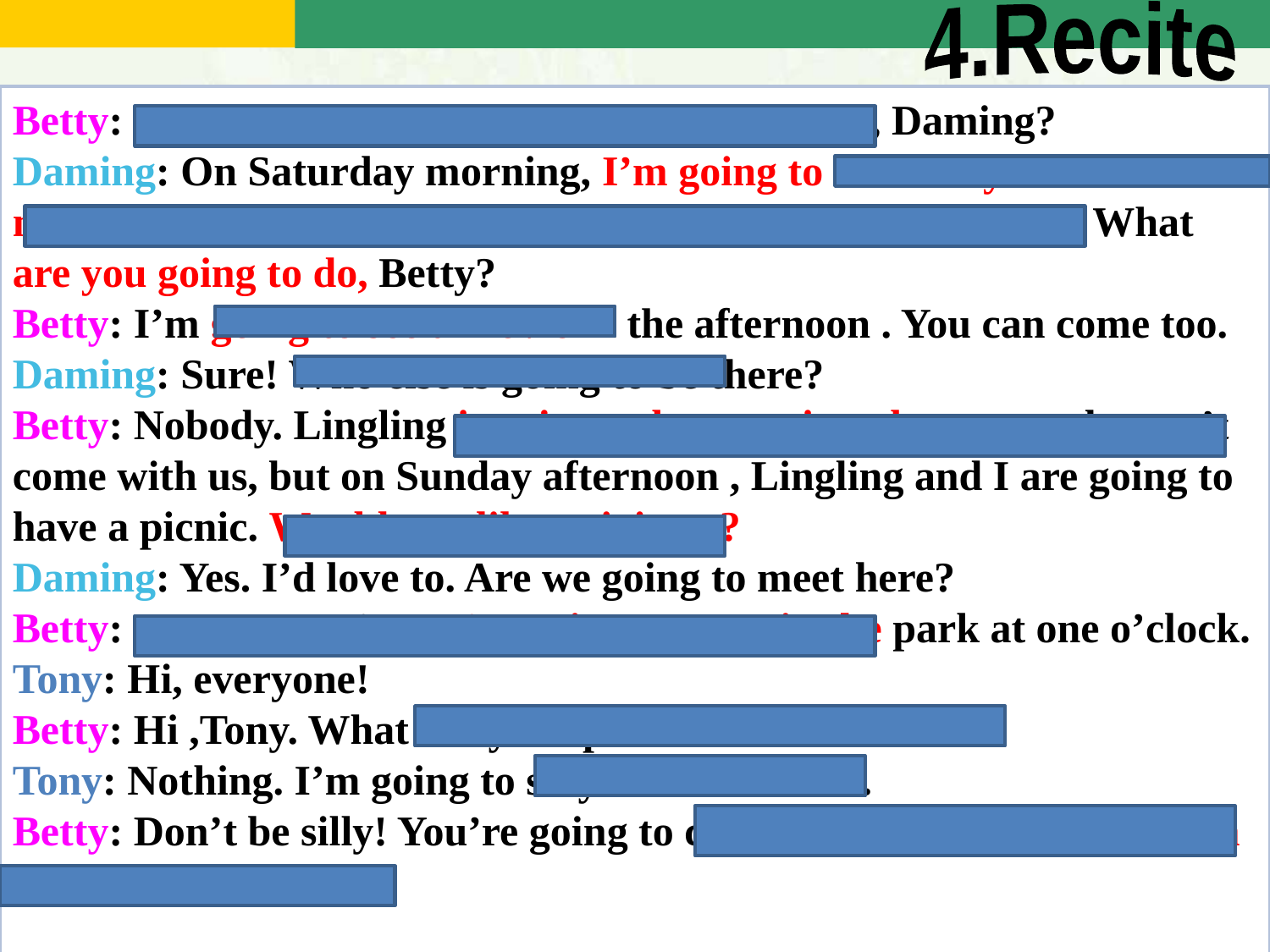

4.Recite
Betty: What are you going to do at the weekend, Daming?
Daming: On Saturday morning, I’m going to check my email and do my homework. Then I’m going to help with the housework. What are you going to do, Betty?
Betty: I’m going to see a movie in the afternoon . You can come too.
Daming: Sure! Who else is going to be there?
Betty: Nobody. Lingling is going to have a piano lesson, so she can’t come with us, but on Sunday afternoon , Lingling and I are going to have a picnic. Would you like to join us?
Daming: Yes. I’d love to. Are we going to meet here?
Betty: No. We aren’t. We’re going to meet in the park at one o’clock.
Tony: Hi, everyone!
Betty: Hi ,Tony. What are your plans for the weekend?
Tony: Nothing. I’m going to stay at home alone.
Betty: Don’t be silly! You’re going to come with us. It's going to be a fantastic weekend!